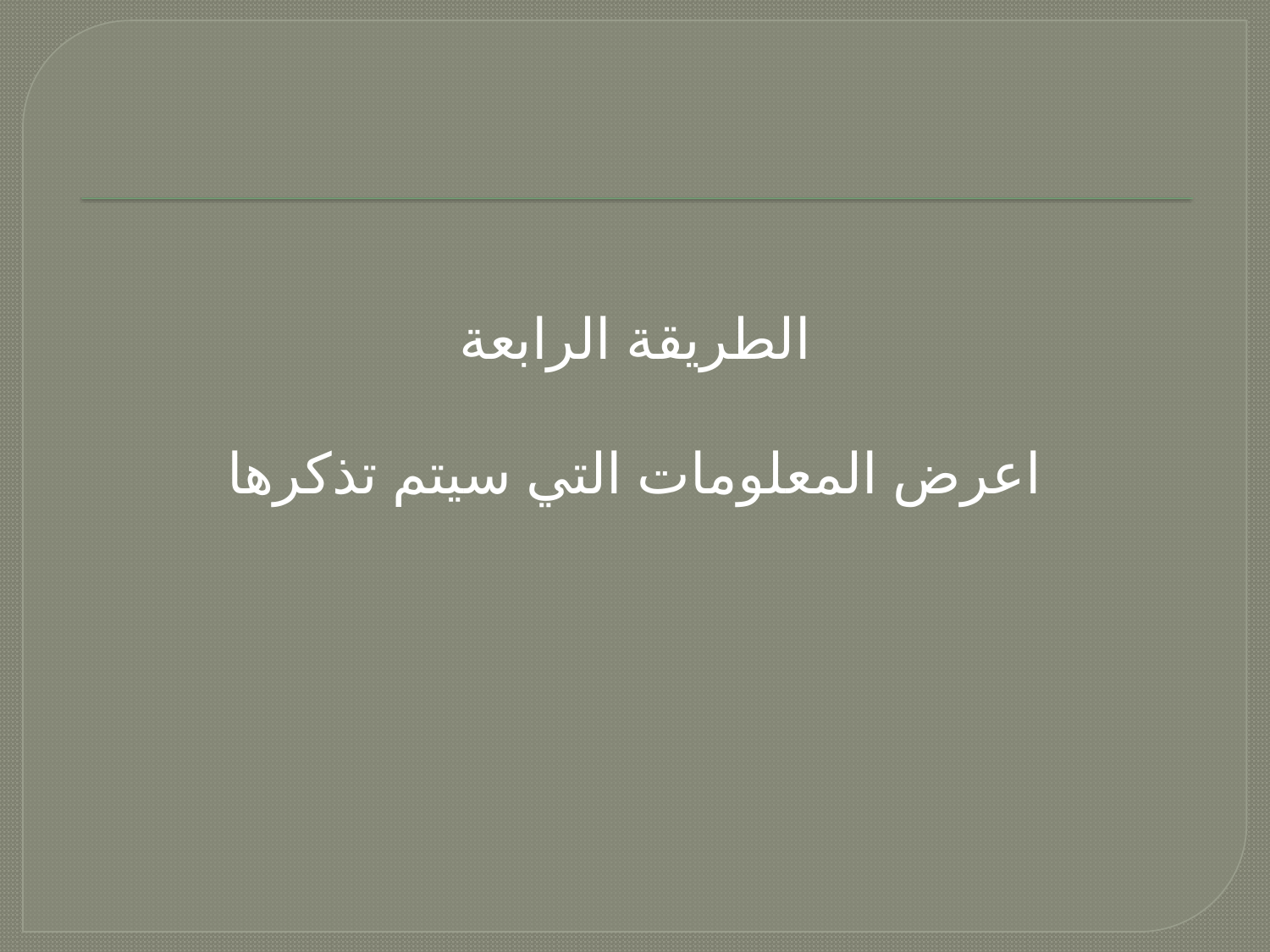

#

الطريقة الرابعة

اعرض المعلومات التي سيتم تذكرها